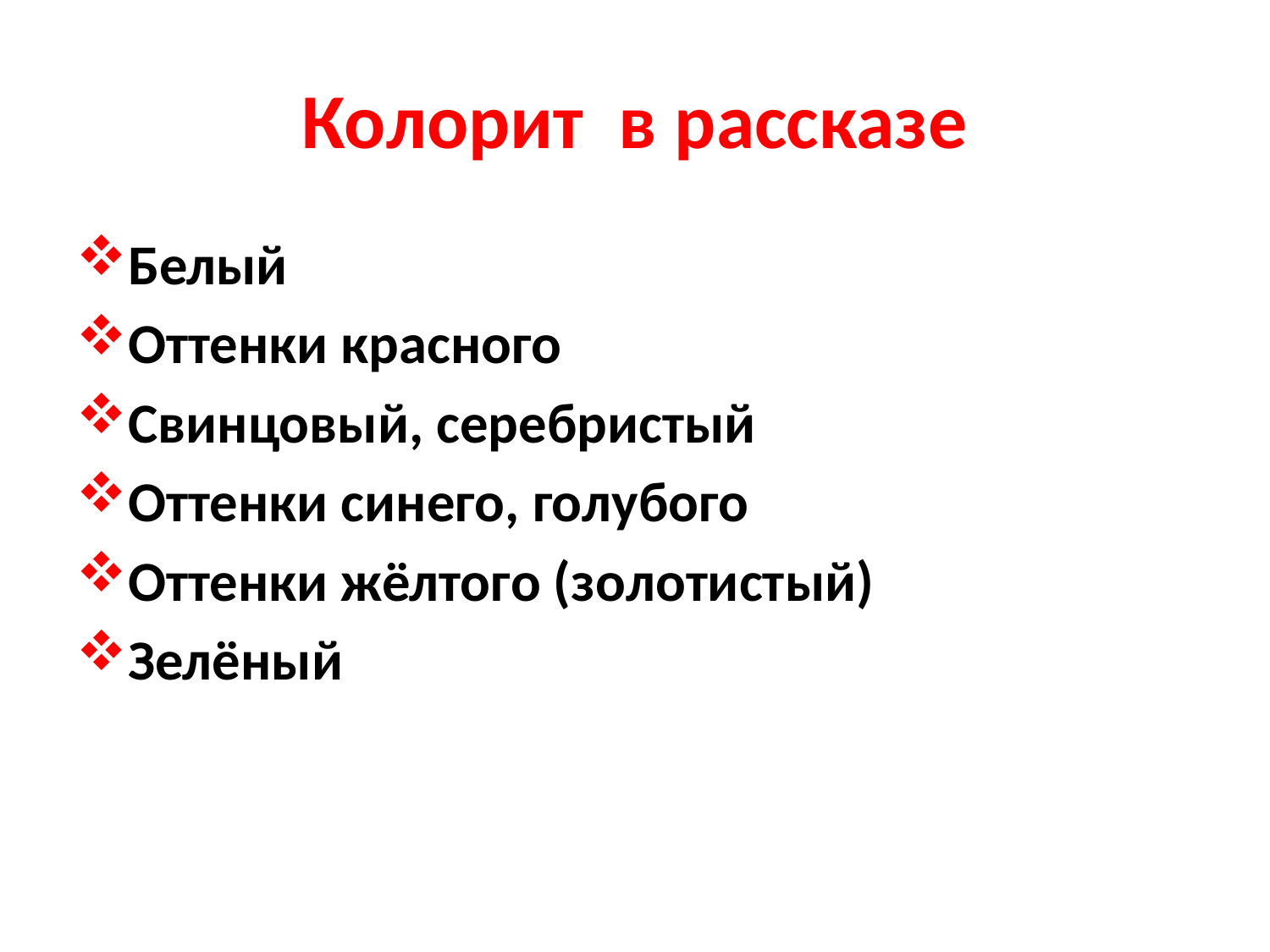

# Колорит  в рассказе
Белый
Оттенки красного
Свинцовый, серебристый
Оттенки синего, голубого
Оттенки жёлтого (золотистый)
Зелёный